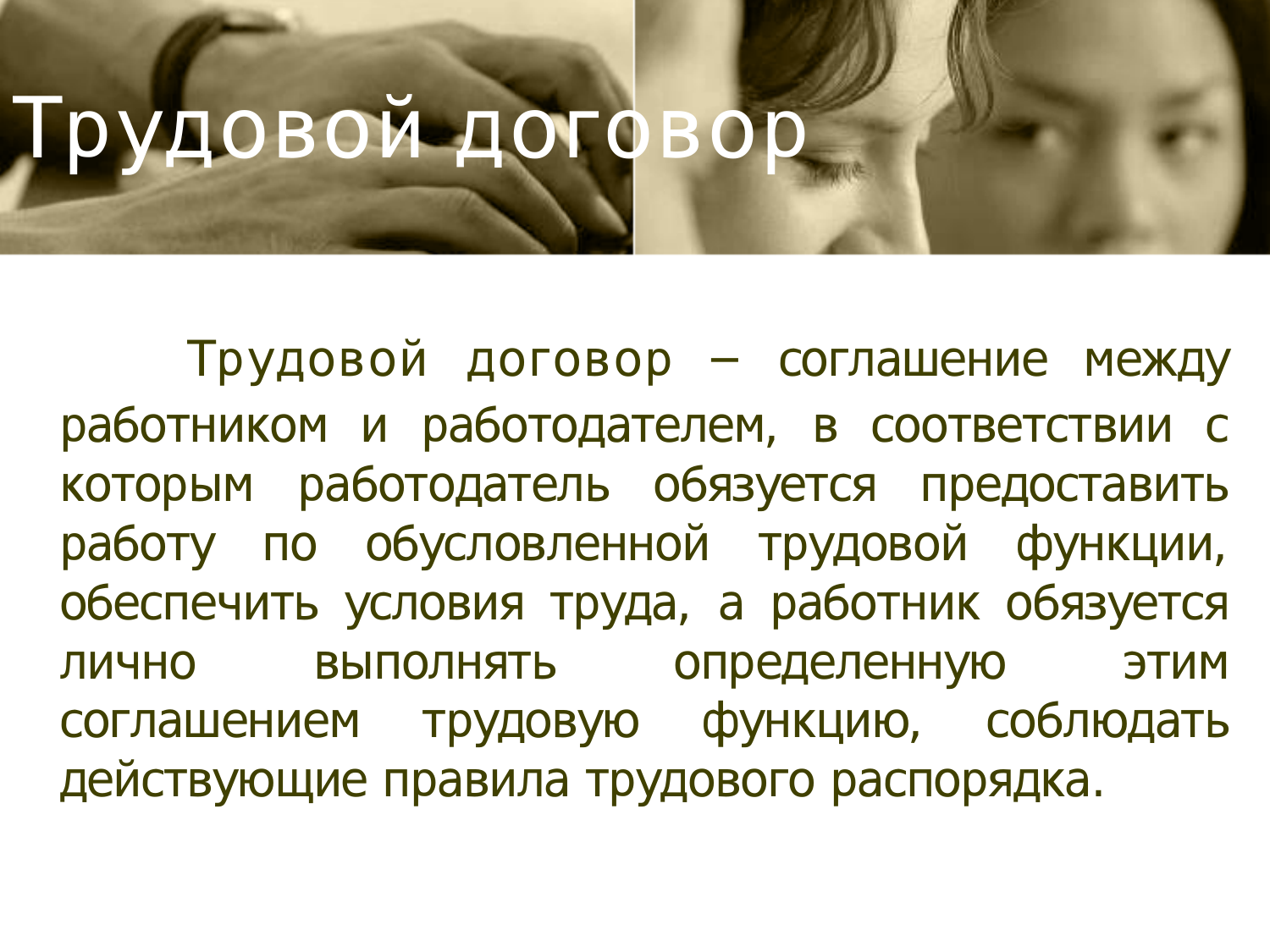

Трудовой договор
		Трудовой договор – соглашение между работником и работодателем, в соответствии с которым работодатель обязуется предоставить работу по обусловленной трудовой функции, обеспечить условия труда, а работник обязуется лично выполнять определенную этим соглашением трудовую функцию, соблюдать действующие правила трудового распорядка.